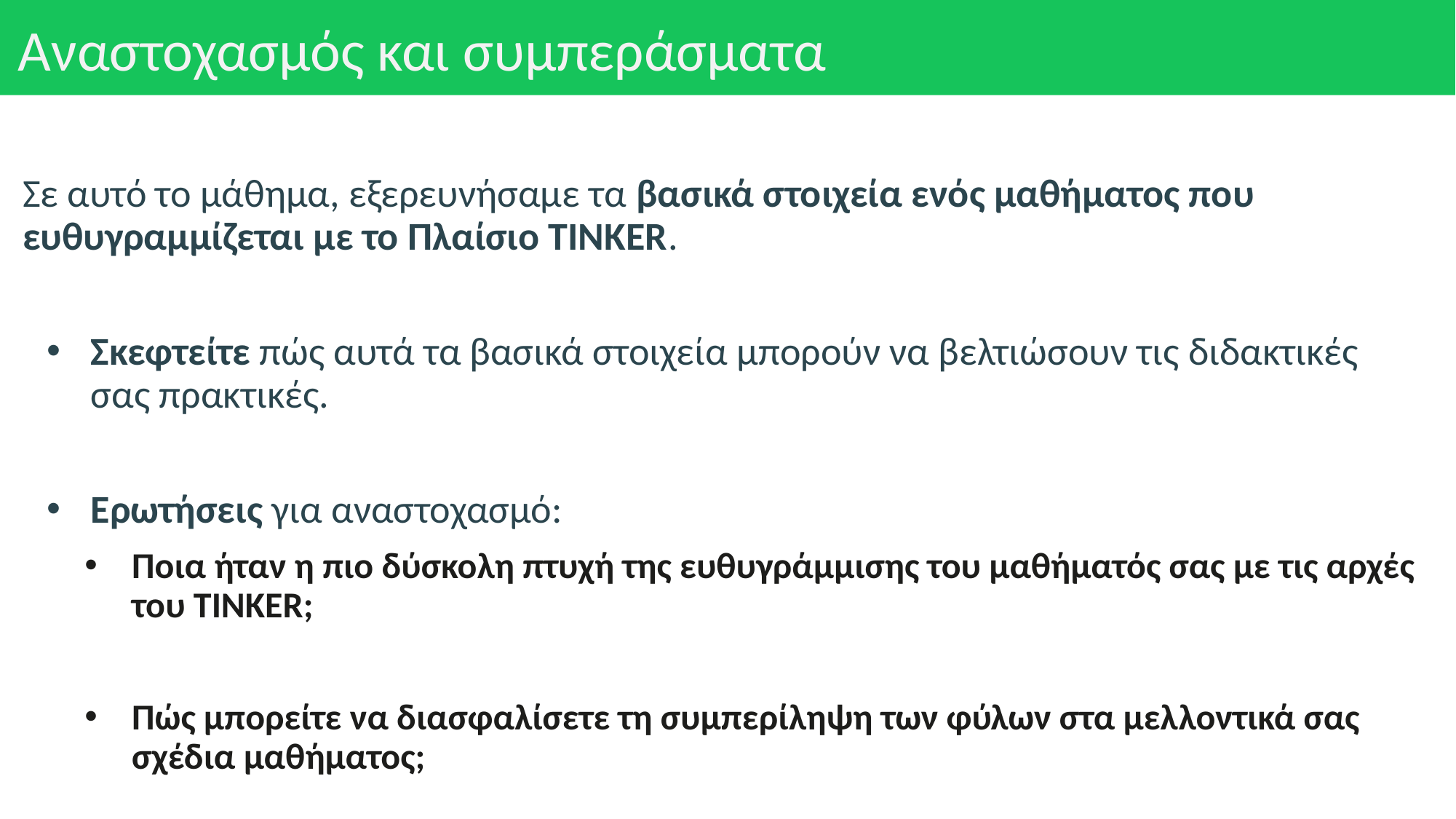

# Αναστοχασμός και συμπεράσματα

Σε αυτό το μάθημα, εξερευνήσαμε τα βασικά στοιχεία ενός μαθήματος που ευθυγραμμίζεται με το Πλαίσιο TINKER.

Σκεφτείτε πώς αυτά τα βασικά στοιχεία μπορούν να βελτιώσουν τις διδακτικές σας πρακτικές.

Ερωτήσεις για αναστοχασμό:
Ποια ήταν η πιο δύσκολη πτυχή της ευθυγράμμισης του μαθήματός σας με τις αρχές του TINKER;

Πώς μπορείτε να διασφαλίσετε τη συμπερίληψη των φύλων στα μελλοντικά σας σχέδια μαθήματος;